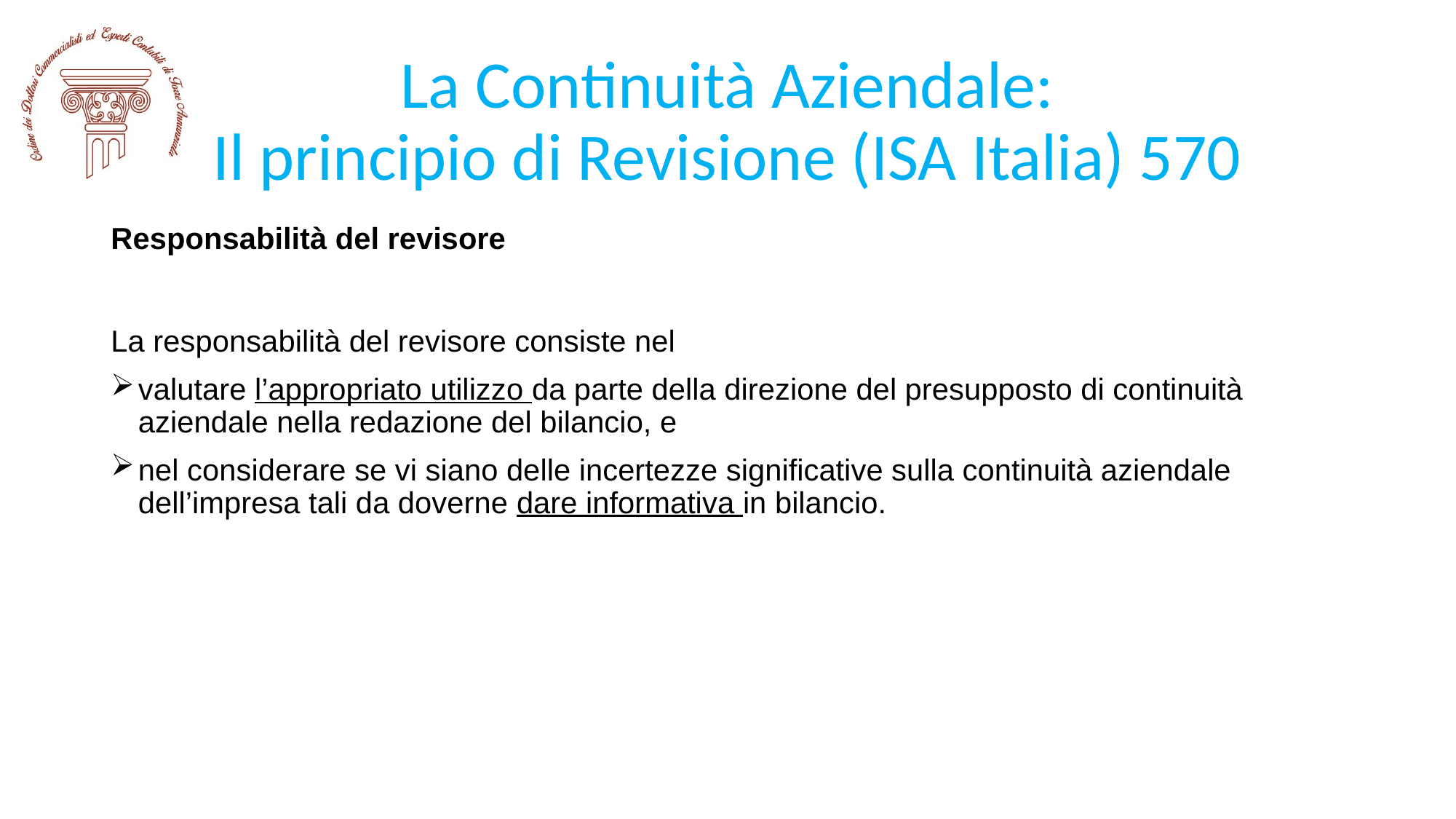

# La Continuità Aziendale: Il principio di Revisione (ISA Italia) 570
Responsabilità del revisore

La responsabilità del revisore consiste nel
valutare l’appropriato utilizzo da parte della direzione del presupposto di continuità aziendale nella redazione del bilancio, e
nel considerare se vi siano delle incertezze significative sulla continuità aziendale dell’impresa tali da doverne dare informativa in bilancio.